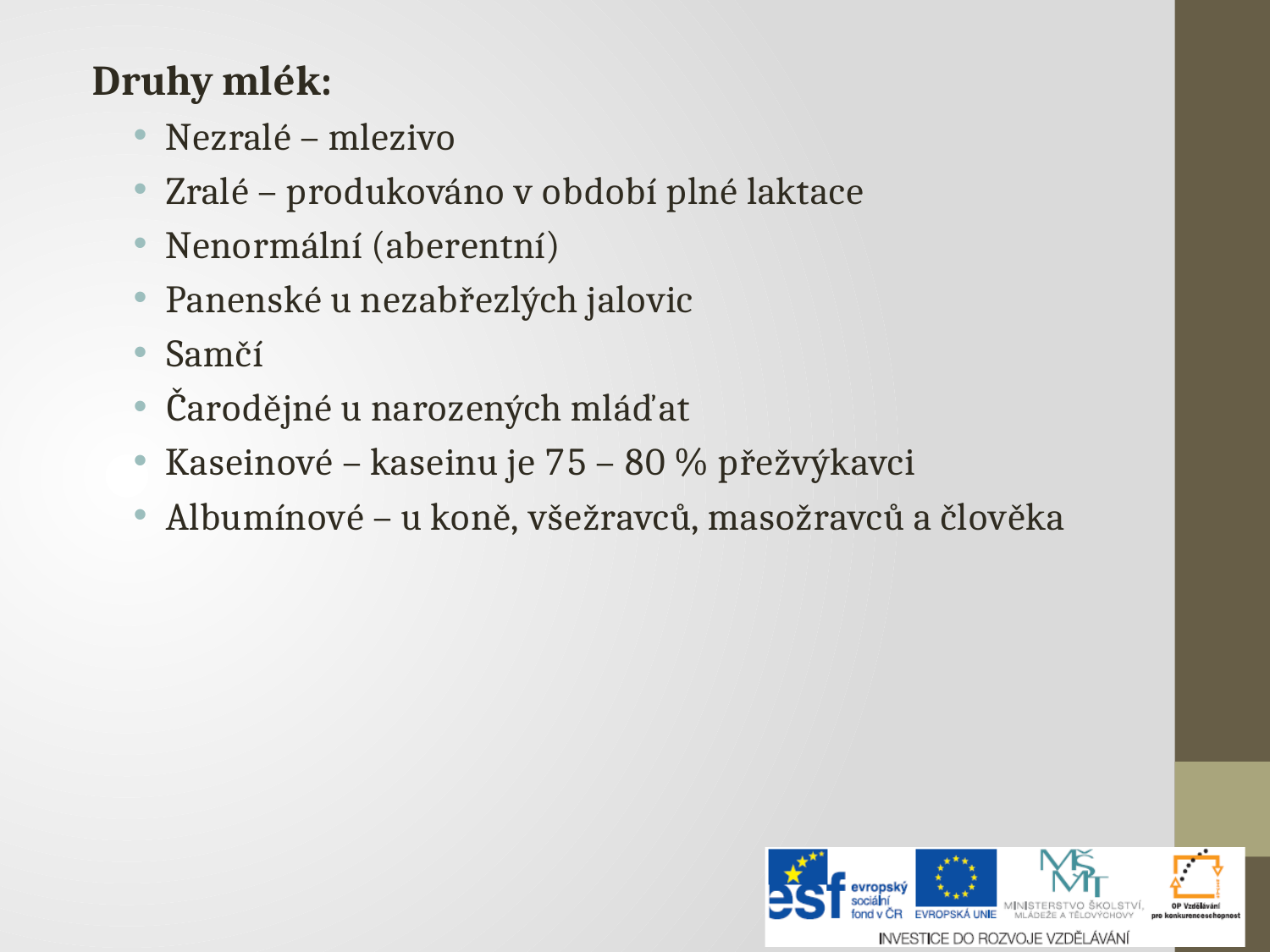

Druhy mlék:
Nezralé – mlezivo
Zralé – produkováno v období plné laktace
Nenormální (aberentní)
Panenské u nezabřezlých jalovic
Samčí
Čarodějné u narozených mláďat
Kaseinové – kaseinu je 75 – 80 % přežvýkavci
Albumínové – u koně, všežravců, masožravců a člověka